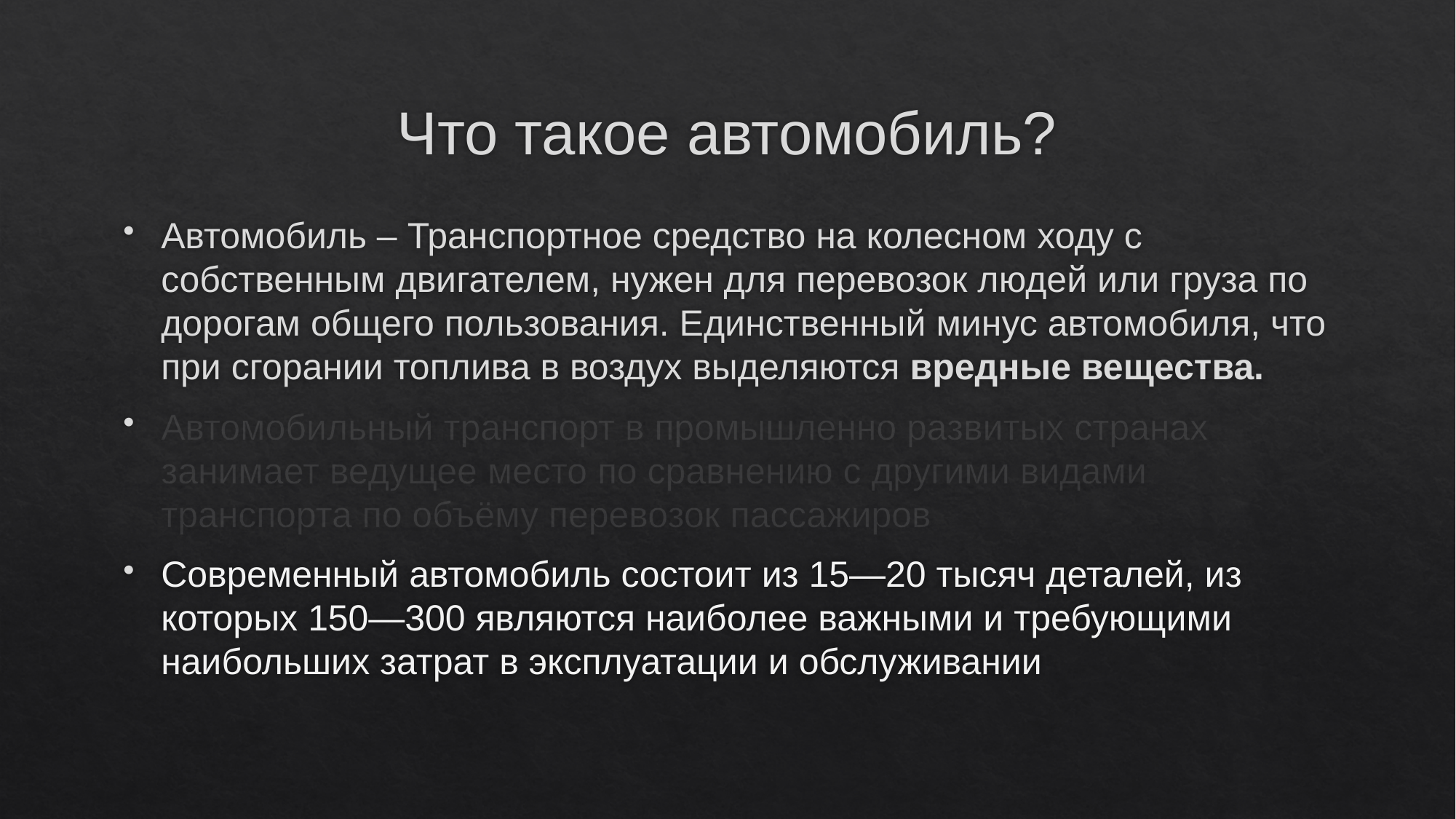

# Что такое автомобиль?
Автомобиль – Транспортное средство на колесном ходу с собственным двигателем, нужен для перевозок людей или груза по дорогам общего пользования. Единственный минус автомобиля, что при сгорании топлива в воздух выделяются вредные вещества.
Автомобильный транспорт в промышленно развитых странах занимает ведущее место по сравнению с другими видами транспорта по объёму перевозок пассажиров
Современный автомобиль состоит из 15—20 тысяч деталей, из которых 150—300 являются наиболее важными и требующими наибольших затрат в эксплуатации и обслуживании